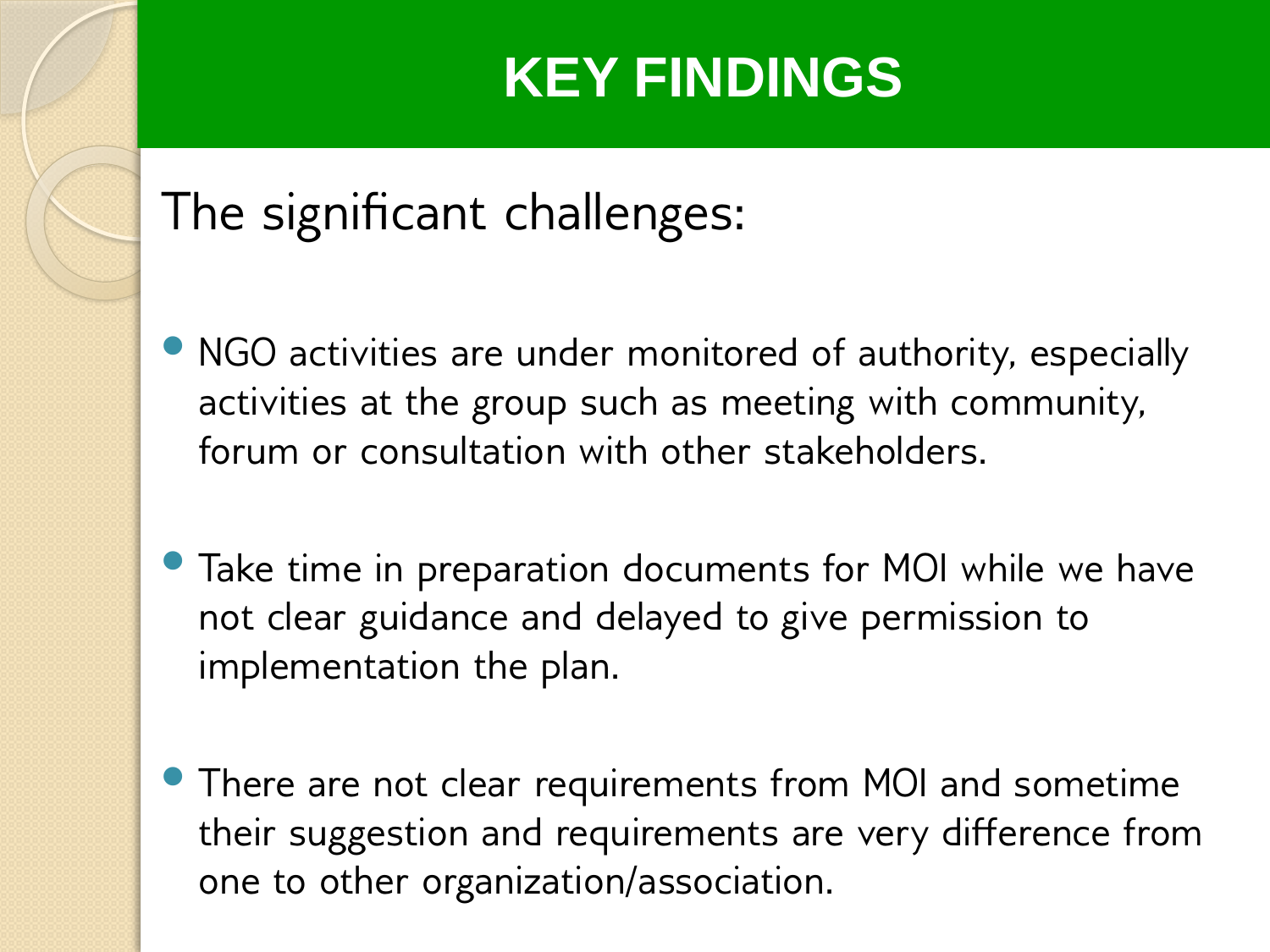

KEY FINDINGS
The significant challenges:

NGO activities are under monitored of authority, especially activities at the group such as meeting with community, forum or consultation with other stakeholders.

Take time in preparation documents for MOI while we have not clear guidance and delayed to give permission to implementation the plan.

There are not clear requirements from MOI and sometime their suggestion and requirements are very difference from one to other organization/association.